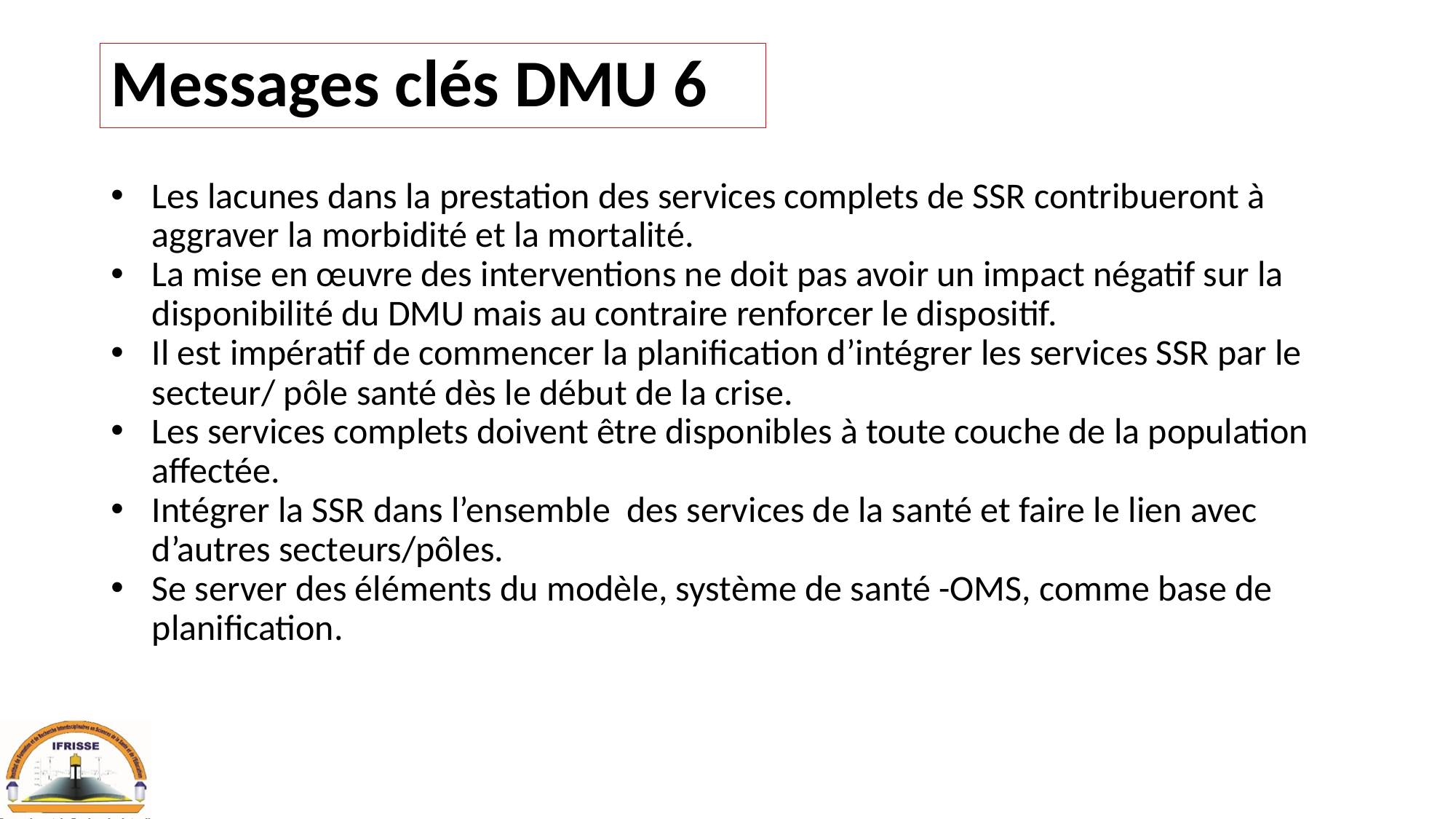

# Messages clés DMU 6
Les lacunes dans la prestation des services complets de SSR contribueront à aggraver la morbidité et la mortalité.
La mise en œuvre des interventions ne doit pas avoir un impact négatif sur la disponibilité du DMU mais au contraire renforcer le dispositif.
Il est impératif de commencer la planification d’intégrer les services SSR par le secteur/ pôle santé dès le début de la crise.
Les services complets doivent être disponibles à toute couche de la population affectée.
Intégrer la SSR dans l’ensemble  des services de la santé et faire le lien avec d’autres secteurs/pôles.
Se server des éléments du modèle, système de santé -OMS, comme base de planification.